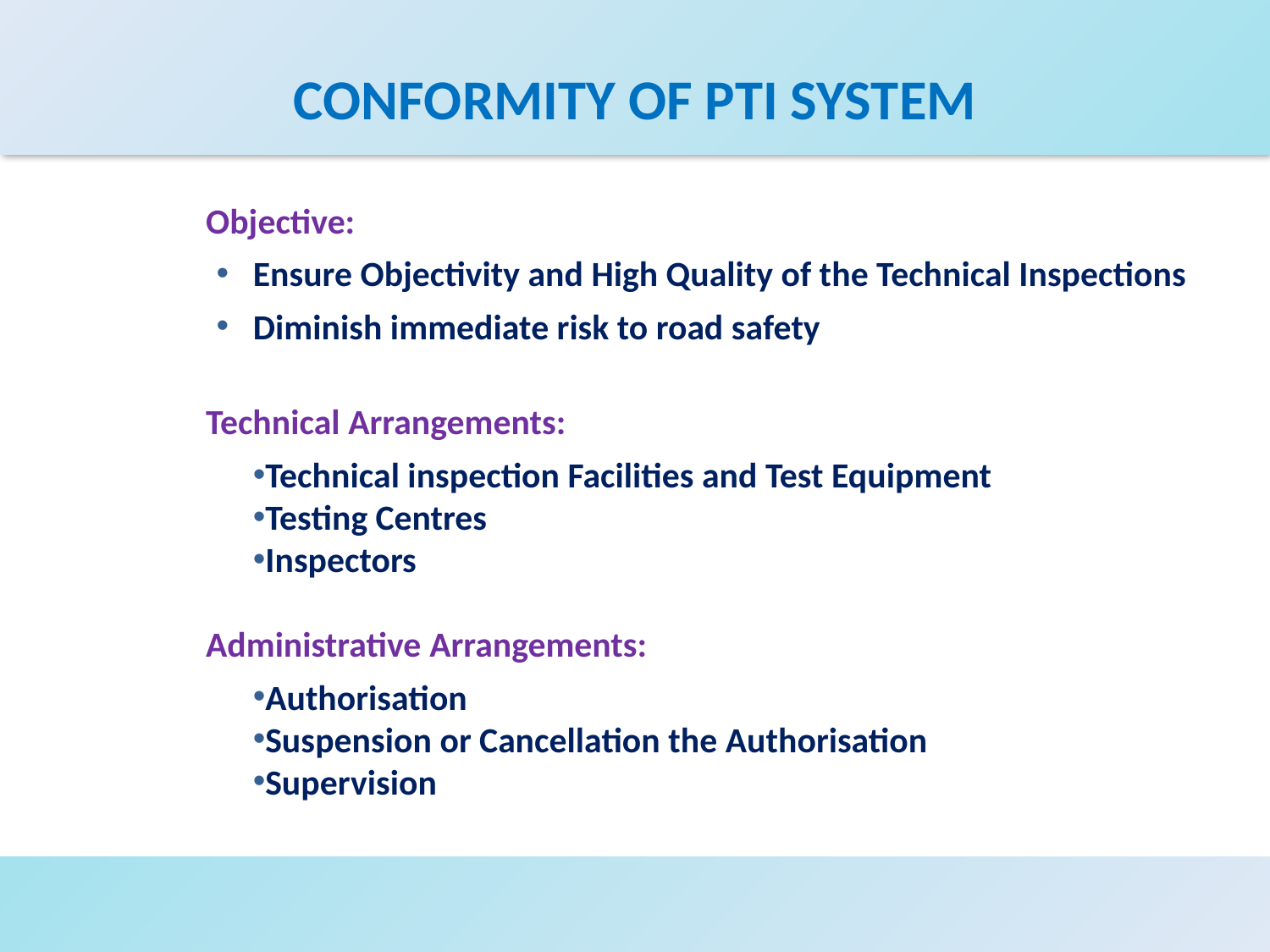

# CONFORMITY OF PTI SYSTEM
	Objective:
Ensure Objectivity and High Quality of the Technical Inspections
Diminish immediate risk to road safety

	Technical Arrangements:
Technical inspection Facilities and Test Equipment
Testing Centres
Inspectors

	Administrative Arrangements:
Authorisation
Suspension or Cancellation the Authorisation
Supervision

5